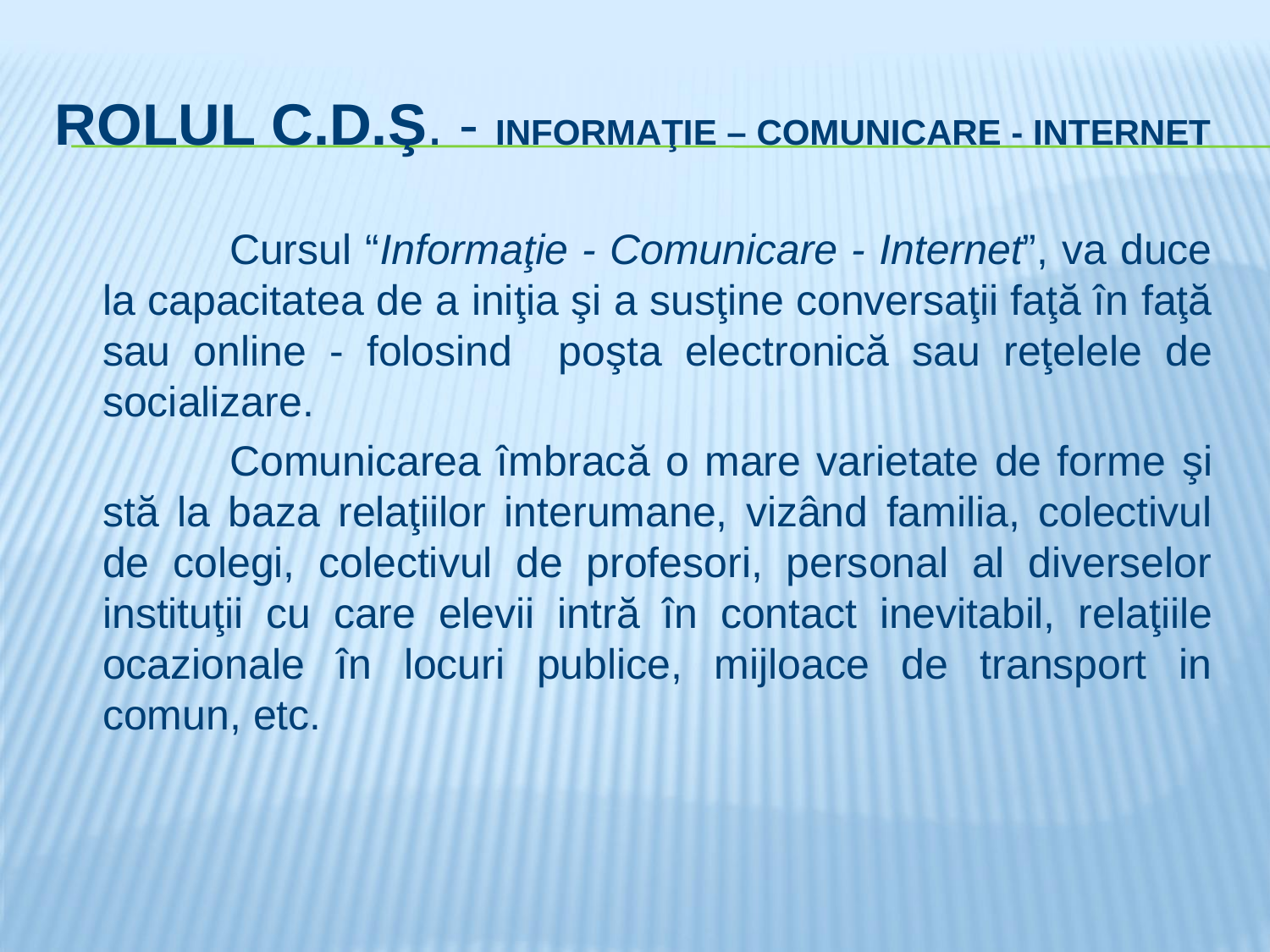

# Rolul C.D.Ş. - Informaţie – Comunicare - Internet
		Cursul “Informaţie - Comunicare - Internet”, va duce la capacitatea de a iniţia şi a susţine conversaţii faţă în faţă sau online - folosind  poşta electronică sau reţelele de socializare.
		Comunicarea îmbracă o mare varietate de forme şi stă la baza relaţiilor interumane, vizând familia, colectivul de colegi, colectivul de profesori, personal al diverselor instituţii cu care elevii intră în contact inevitabil, relaţiile ocazionale în locuri publice, mijloace de transport in comun, etc.